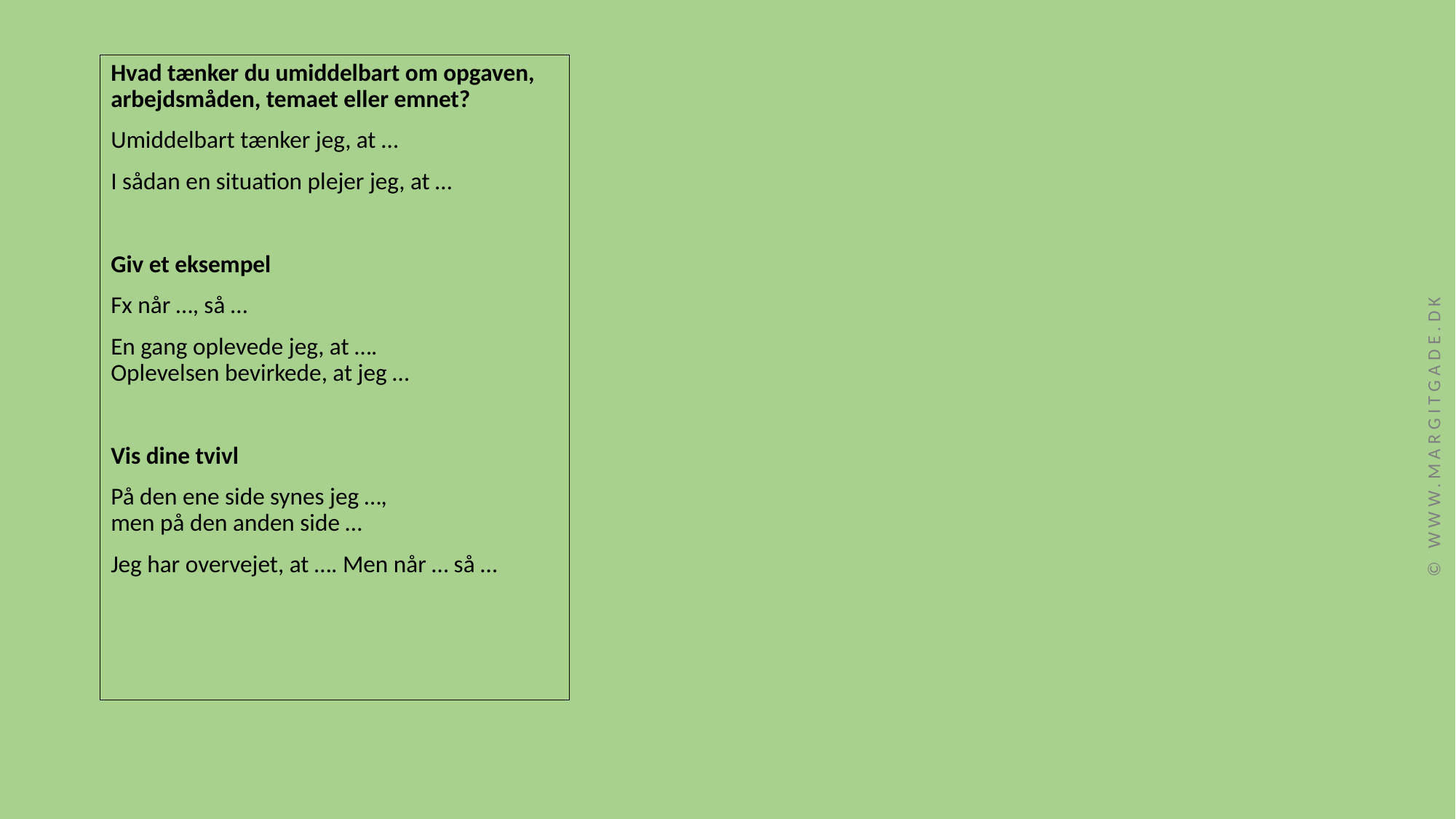

Hvad tænker du umiddelbart om opgaven, arbejdsmåden, temaet eller emnet?
Umiddelbart tænker jeg, at …
I sådan en situation plejer jeg, at …

Giv et eksempel
Fx når …, så …
En gang oplevede jeg, at ….
Oplevelsen bevirkede, at jeg …

Vis dine tvivl
På den ene side synes jeg …,
men på den anden side …
Jeg har overvejet, at …. Men når … så …

© www.margitgade.dk